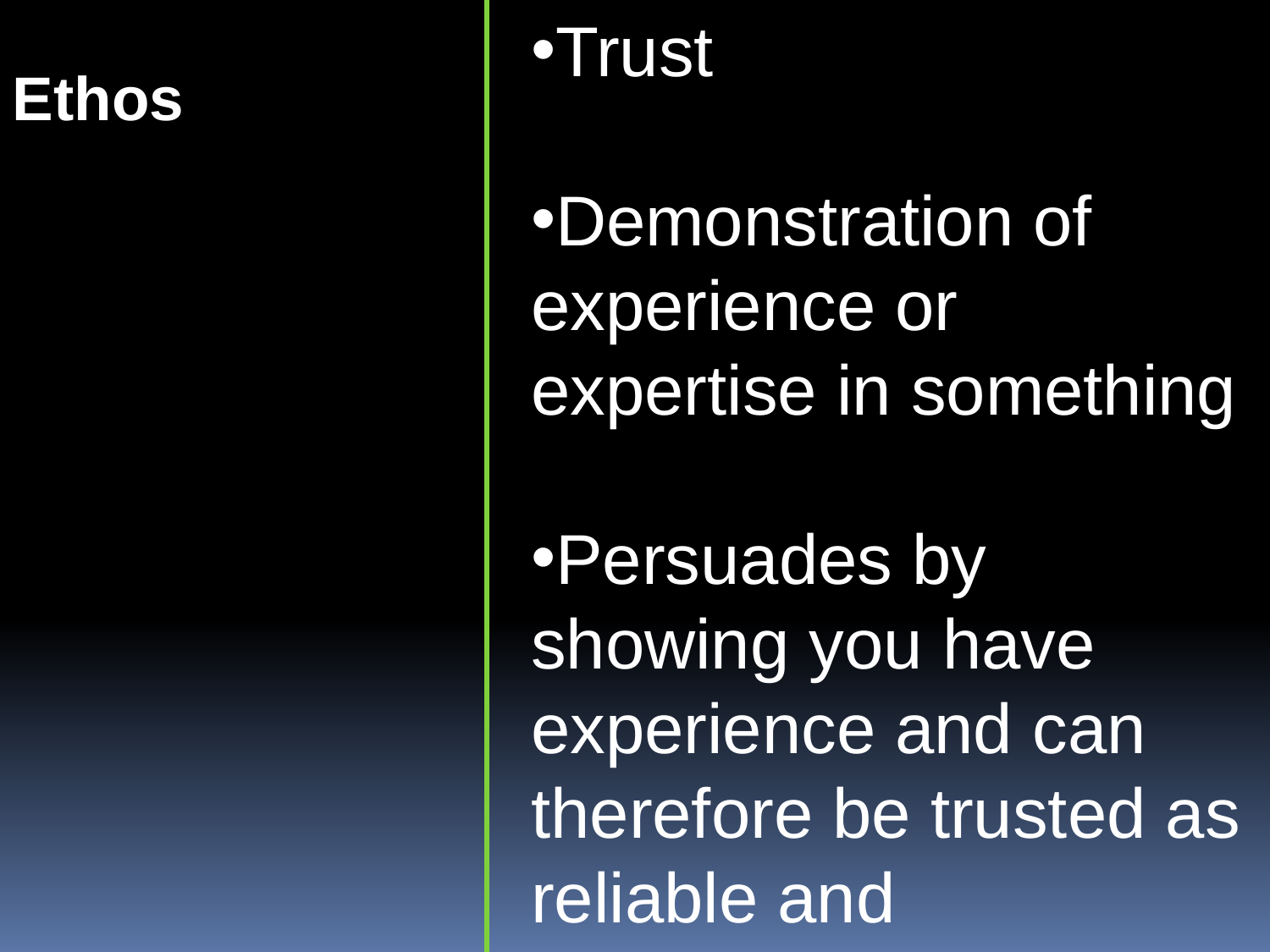

Trust

Demonstration of experience or expertise in something
Persuades by showing you have experience and can therefore be trusted as reliable and knowledgeable

Ethos